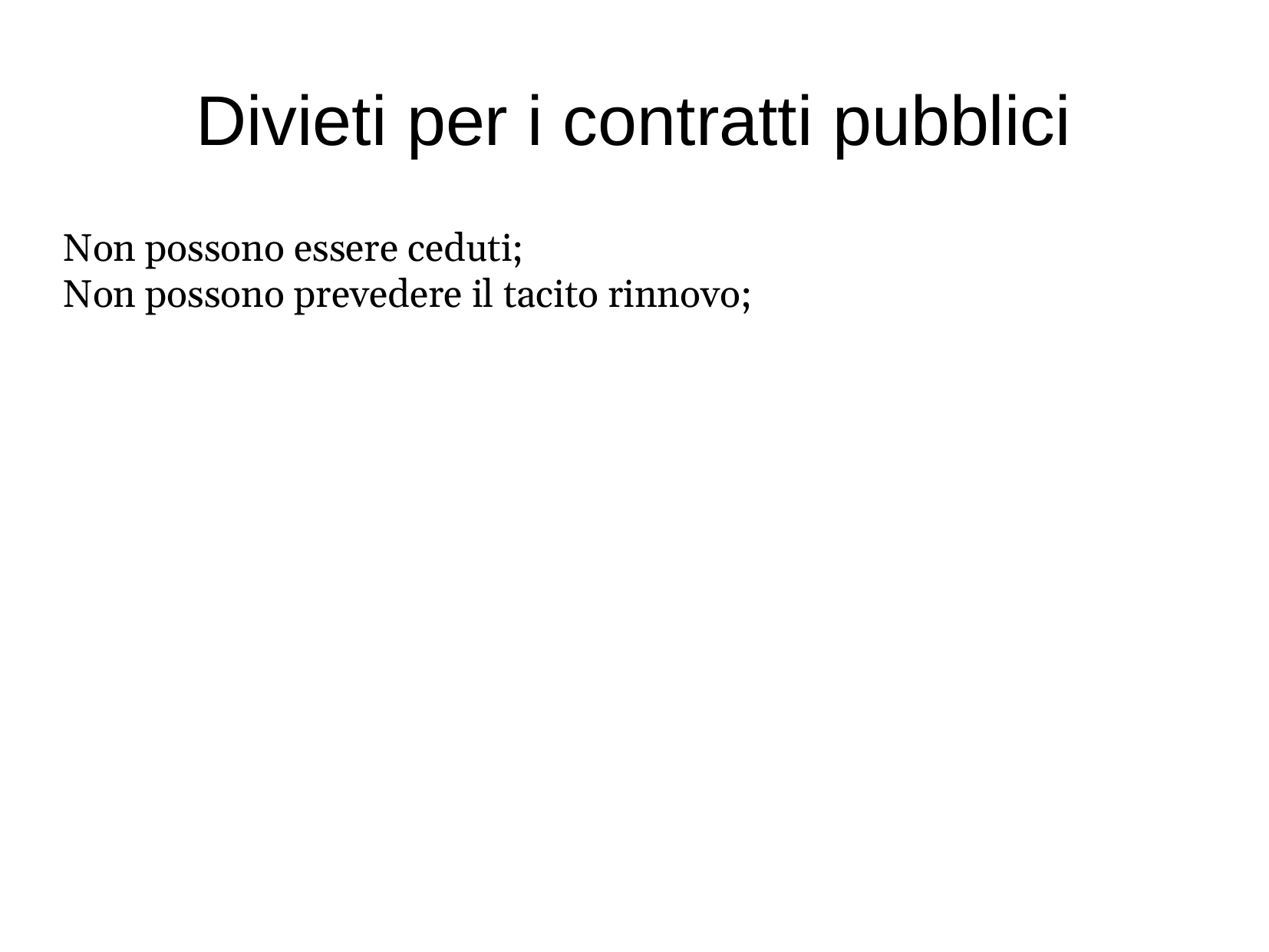

Divieti per i contratti pubblici
Non possono essere ceduti;
Non possono prevedere il tacito rinnovo;